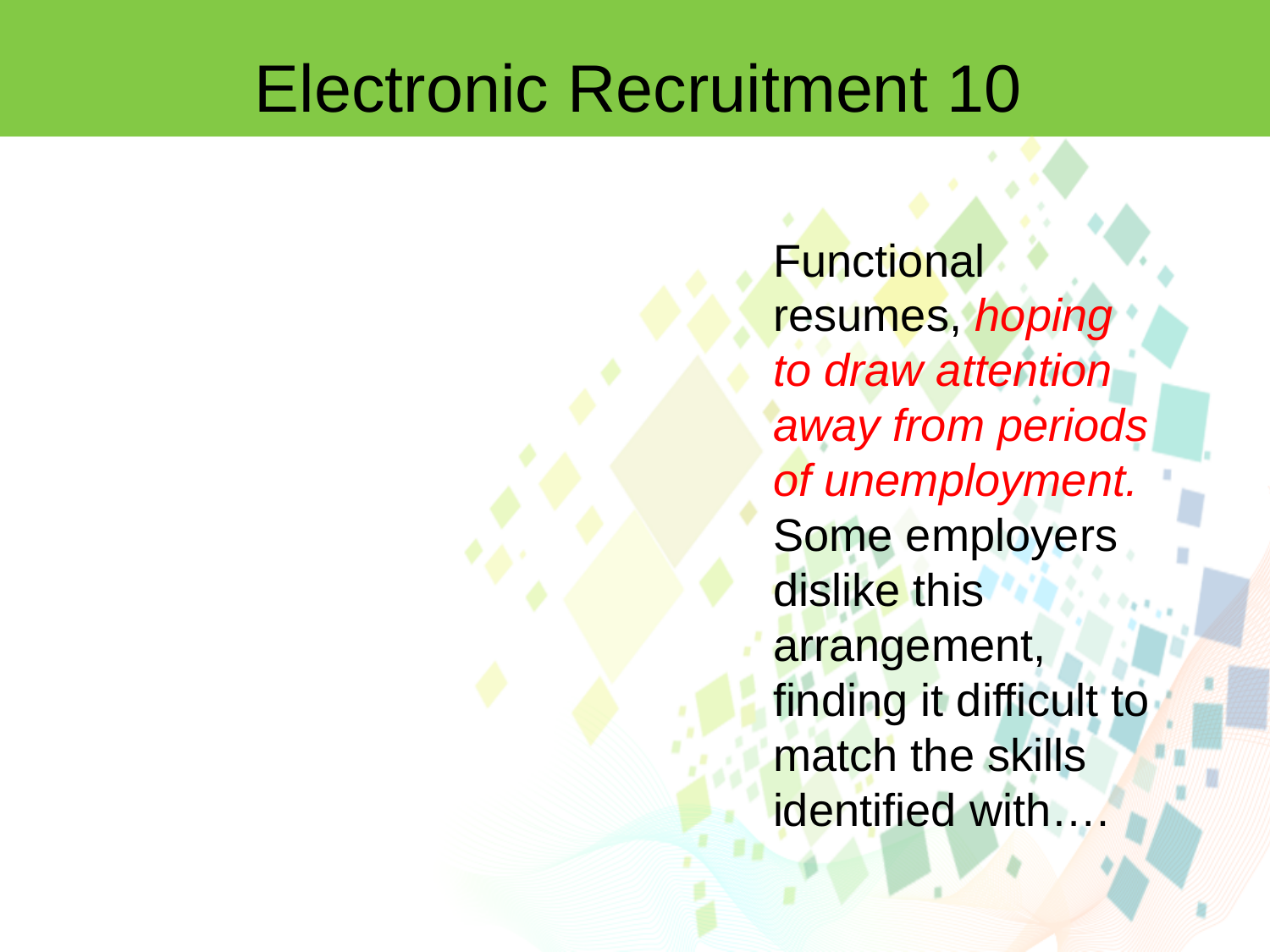

Electronic Recruitment 10
Functional resumes, hoping to draw attention away from periods of unemployment. Some employers dislike this arrangement, finding it difficult to
match the skills identified with….